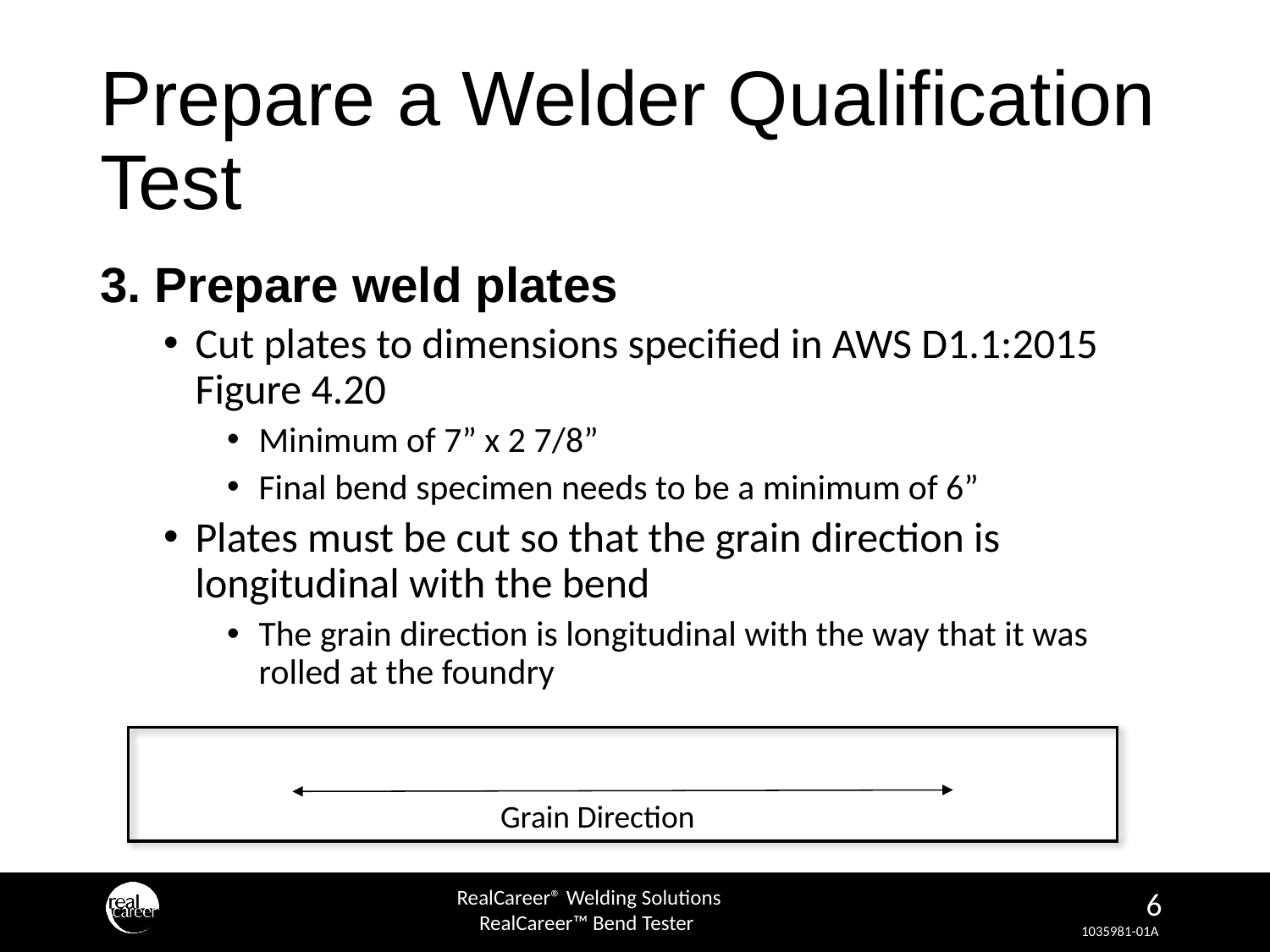

# Prepare a Welder Qualification Test
3. Prepare weld plates
Cut plates to dimensions specified in AWS D1.1:2015 Figure 4.20
Minimum of 7” x 2 7/8”
Final bend specimen needs to be a minimum of 6”
Plates must be cut so that the grain direction is longitudinal with the bend
The grain direction is longitudinal with the way that it was rolled at the foundry

Grain Direction